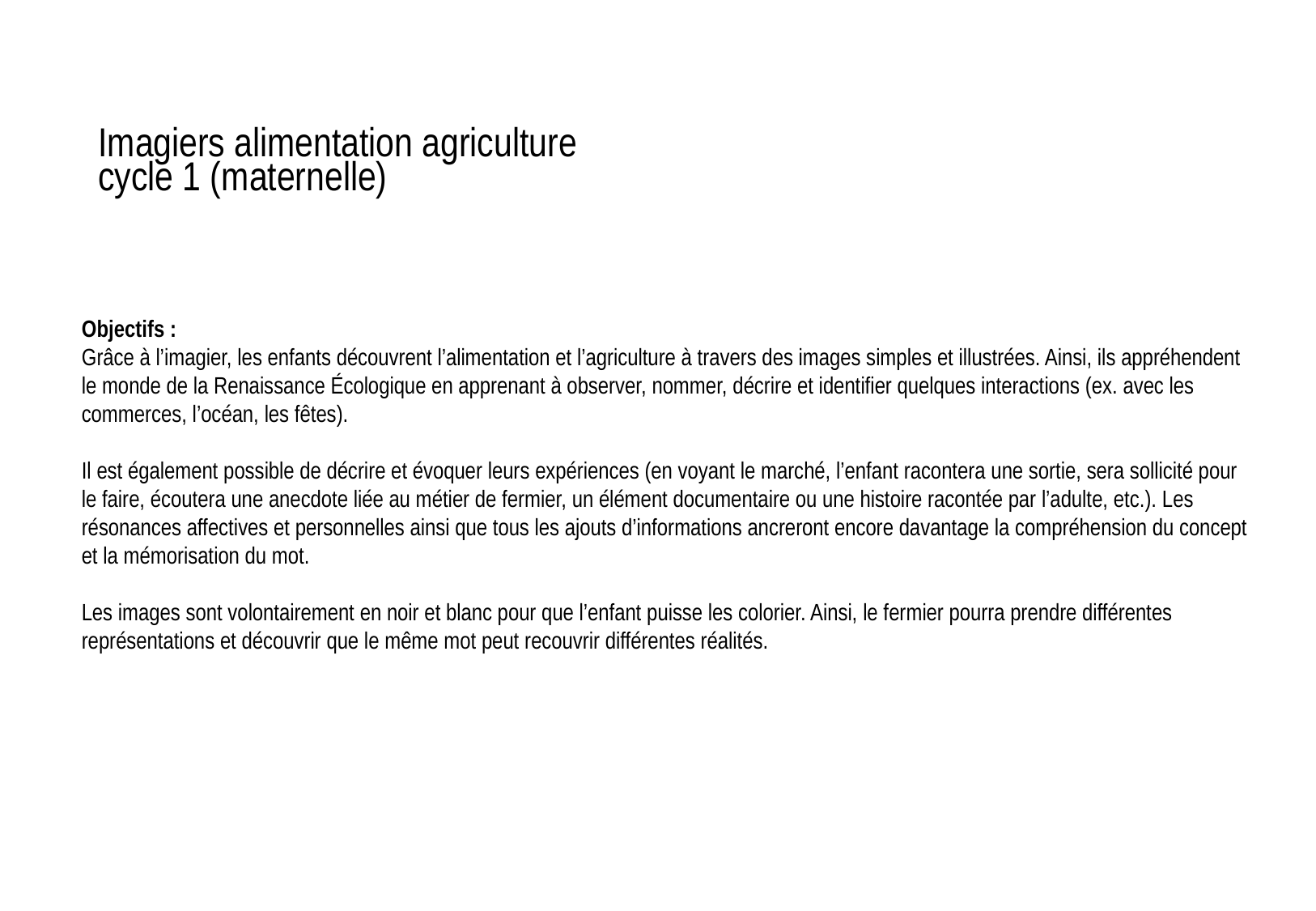

# Imagiers alimentation agriculture cycle 1 (maternelle)
Objectifs :
Grâce à l’imagier, les enfants découvrent l’alimentation et l’agriculture à travers des images simples et illustrées. Ainsi, ils appréhendent le monde de la Renaissance Écologique en apprenant à observer, nommer, décrire et identifier quelques interactions (ex. avec les commerces, l’océan, les fêtes).

Il est également possible de décrire et évoquer leurs expériences (en voyant le marché, l’enfant racontera une sortie, sera sollicité pour le faire, écoutera une anecdote liée au métier de fermier, un élément documentaire ou une histoire racontée par l’adulte, etc.). Les résonances affectives et personnelles ainsi que tous les ajouts d’informations ancreront encore davantage la compréhension du concept et la mémorisation du mot.

Les images sont volontairement en noir et blanc pour que l’enfant puisse les colorier. Ainsi, le fermier pourra prendre différentes représentations et découvrir que le même mot peut recouvrir différentes réalités.